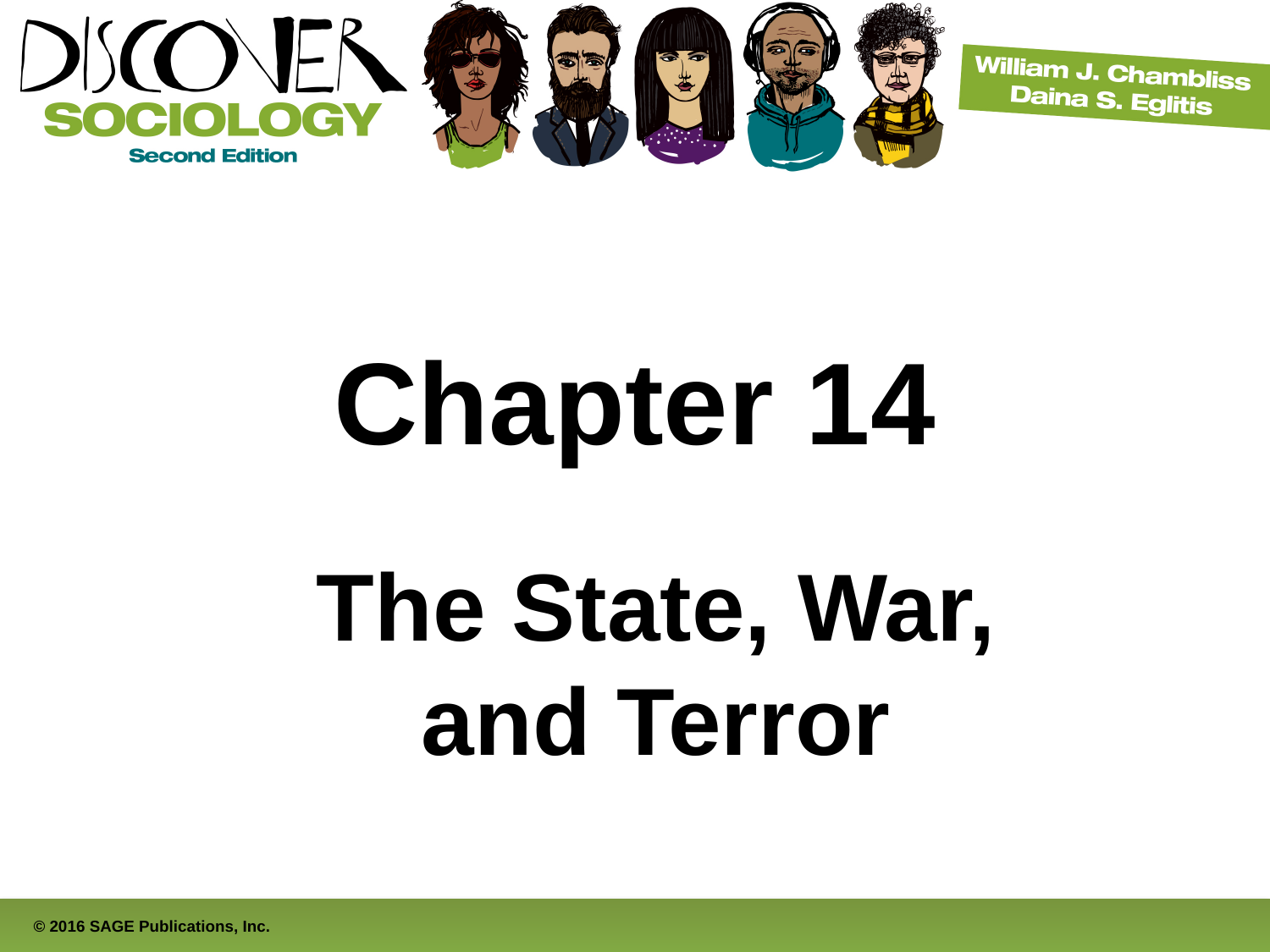

# Chapter 14
The State, War, and Terror